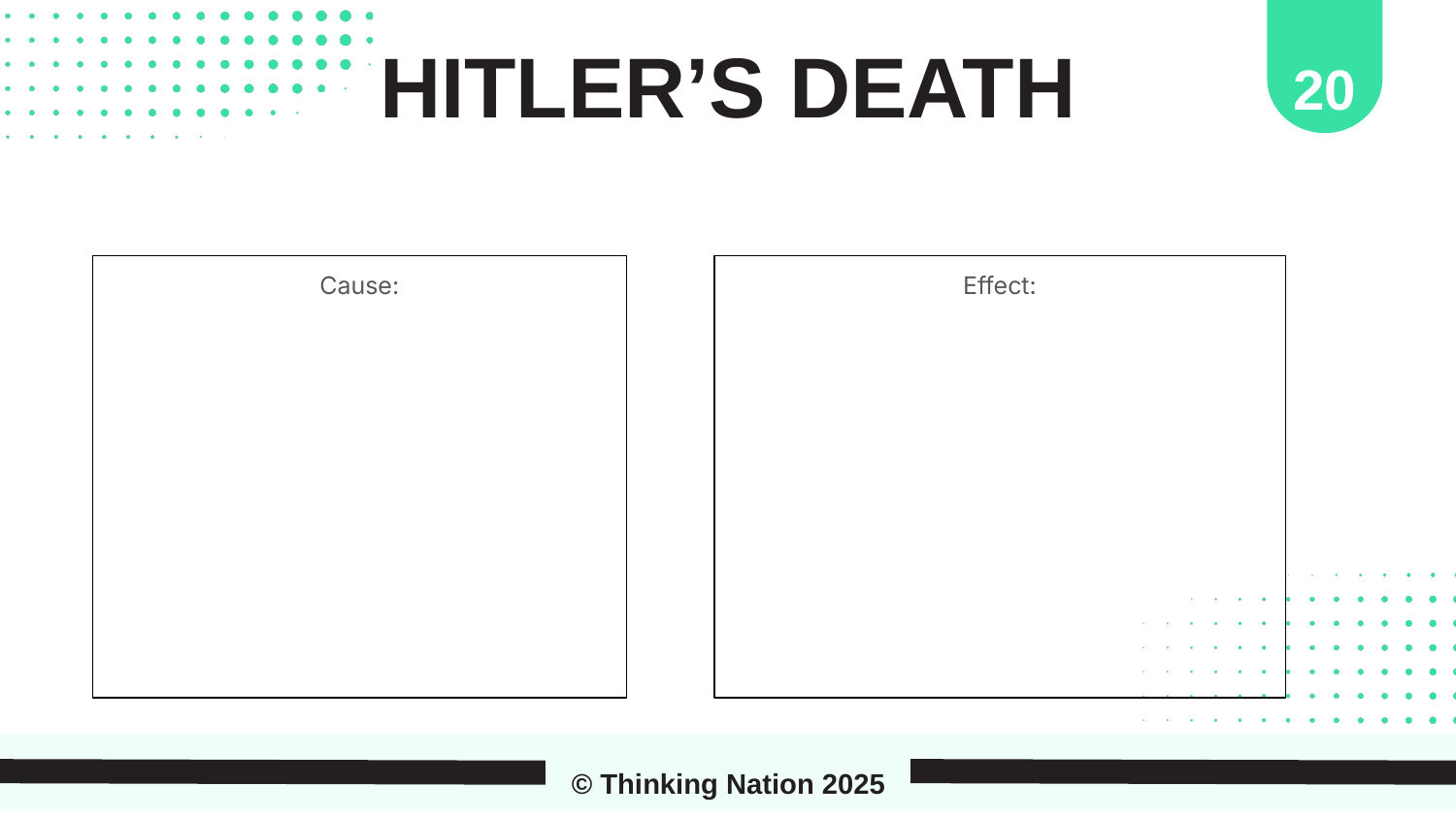

20
HITLER’S DEATH
Cause:

Effect:

© Thinking Nation 2025